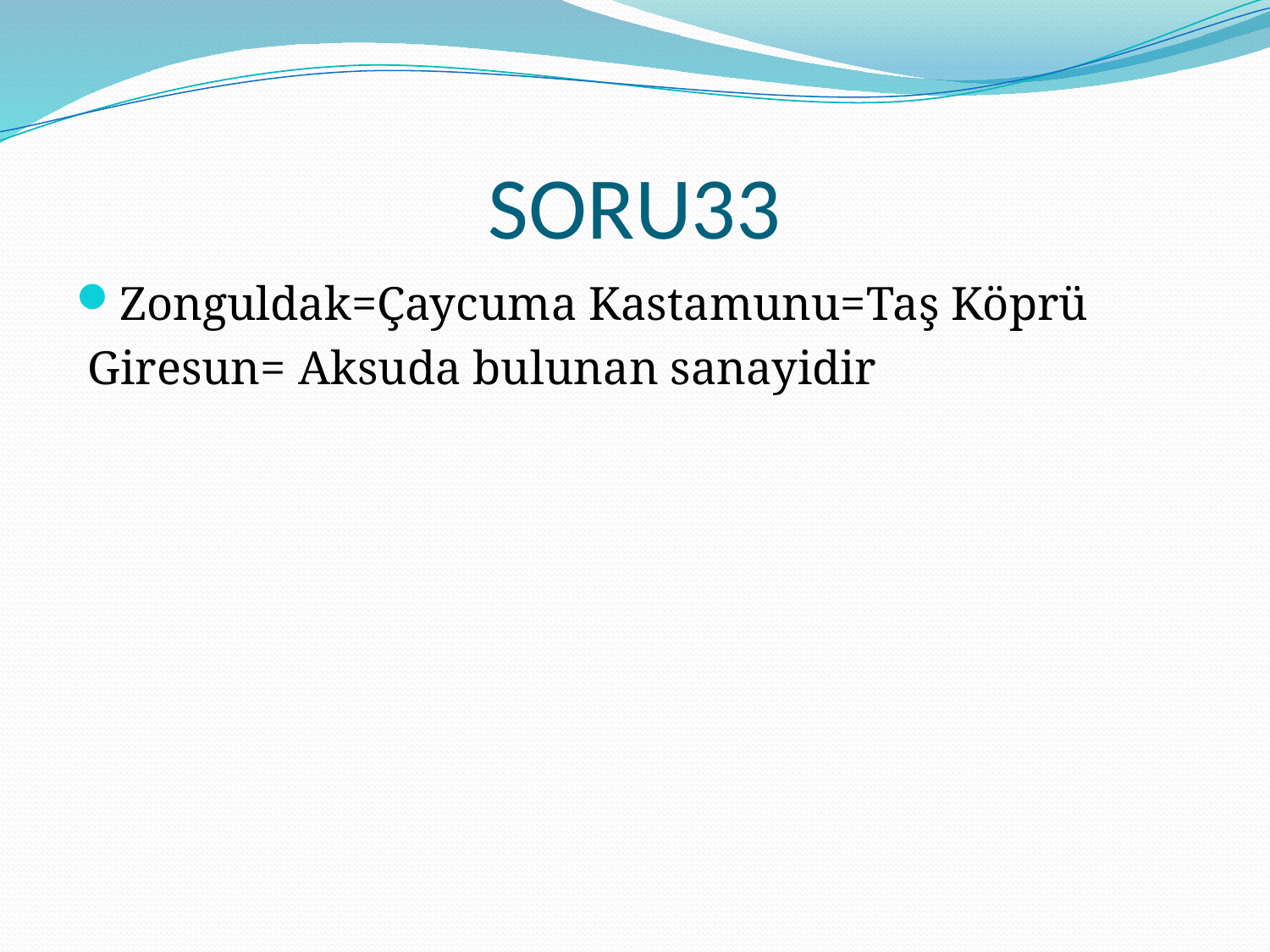

# SORU33
Zonguldak=Çaycuma Kastamunu=Taş Köprü
 Giresun= Aksuda bulunan sanayidir